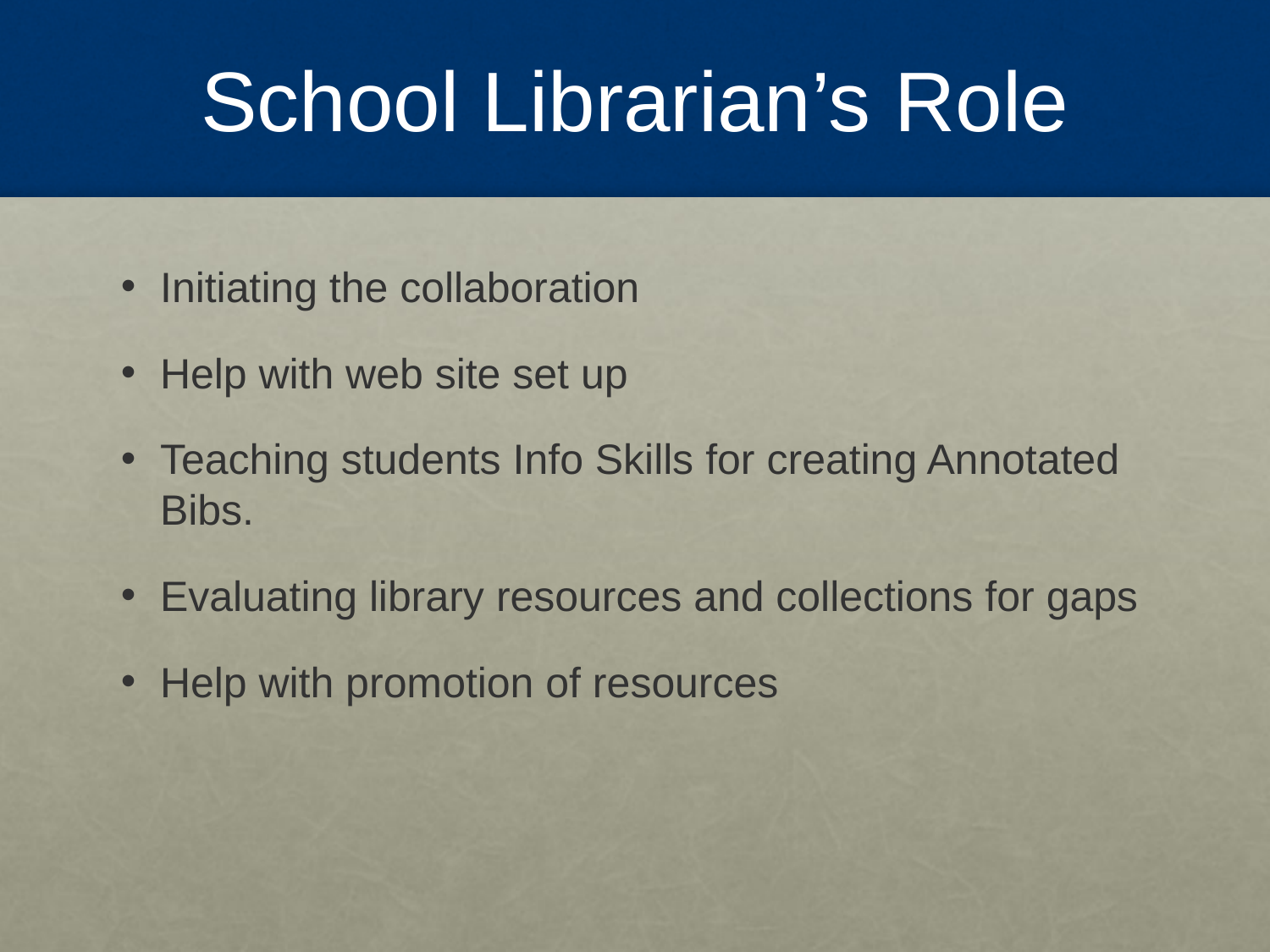

# School Librarian’s Role
Initiating the collaboration
Help with web site set up
Teaching students Info Skills for creating Annotated Bibs.
Evaluating library resources and collections for gaps
Help with promotion of resources